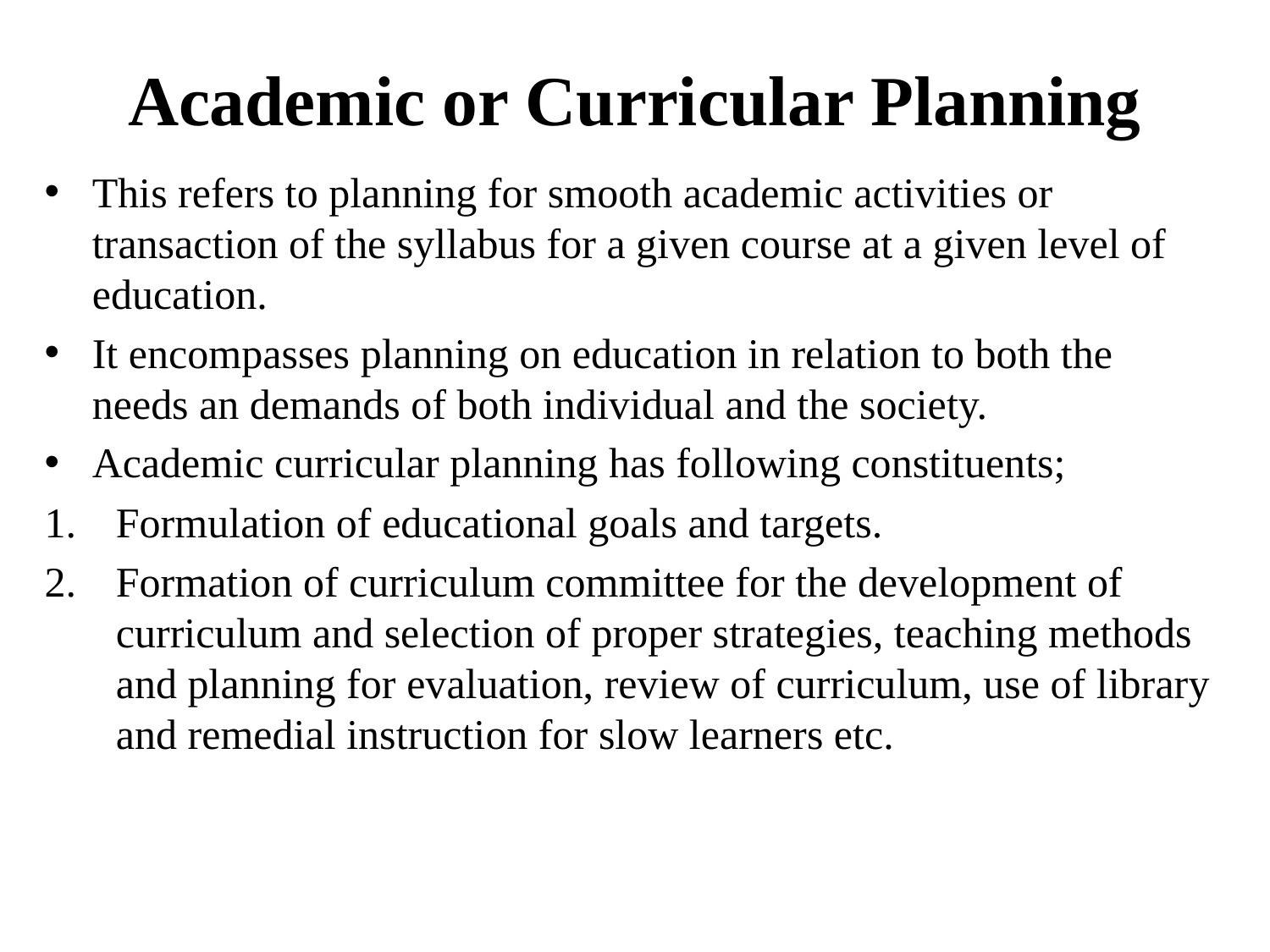

# Academic or Curricular Planning
This refers to planning for smooth academic activities or transaction of the syllabus for a given course at a given level of education.
It encompasses planning on education in relation to both the needs an demands of both individual and the society.
Academic curricular planning has following constituents;
Formulation of educational goals and targets.
Formation of curriculum committee for the development of curriculum and selection of proper strategies, teaching methods and planning for evaluation, review of curriculum, use of library and remedial instruction for slow learners etc.